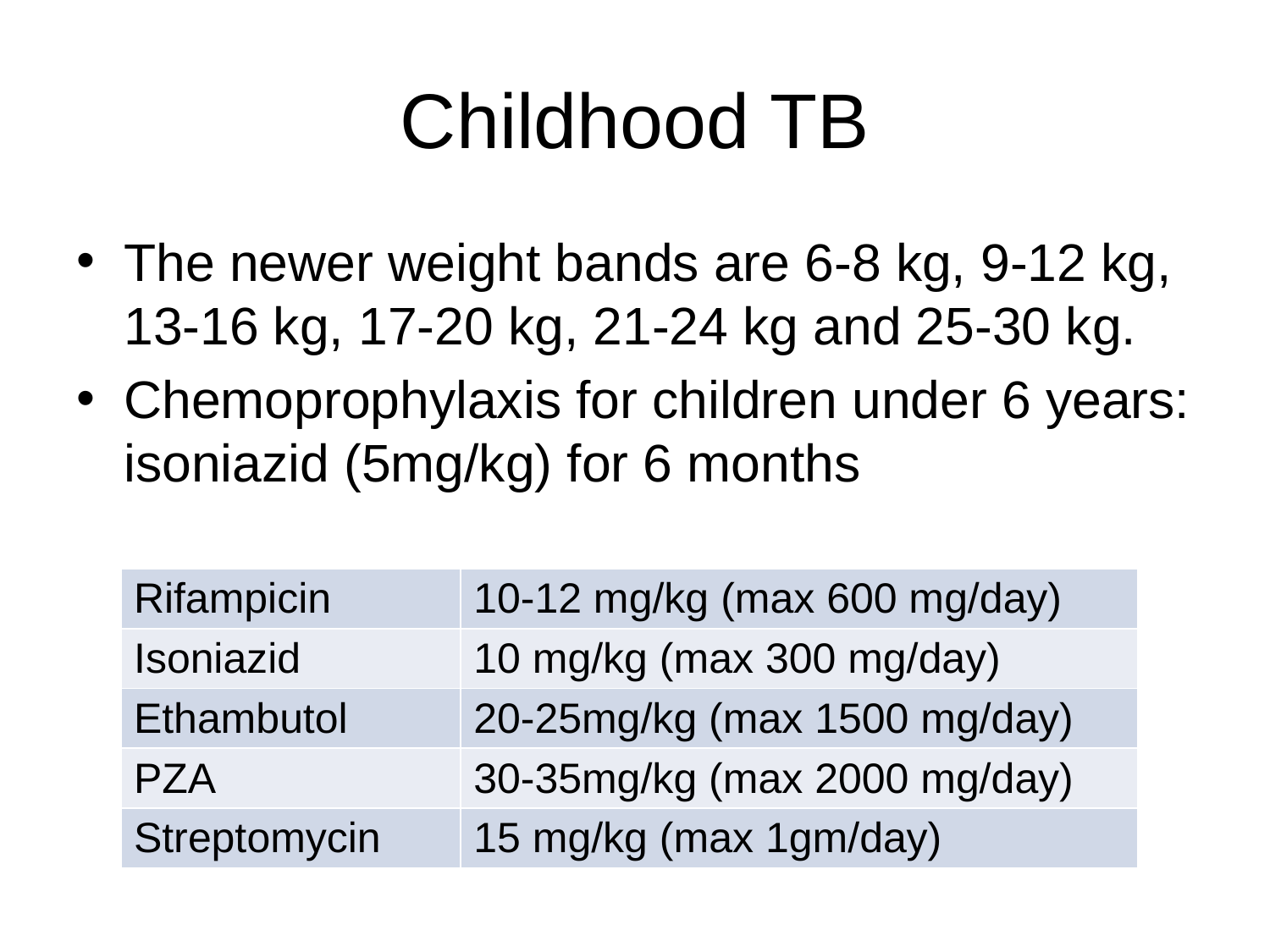

# Childhood TB
The newer weight bands are 6-8 kg, 9-12 kg, 13-16 kg, 17-20 kg, 21-24 kg and 25-30 kg.
Chemoprophylaxis for children under 6 years: isoniazid (5mg/kg) for 6 months
| Rifampicin | 10-12 mg/kg (max 600 mg/day) |
| --- | --- |
| Isoniazid | 10 mg/kg (max 300 mg/day) |
| Ethambutol | 20-25mg/kg (max 1500 mg/day) |
| PZA | 30-35mg/kg (max 2000 mg/day) |
| Streptomycin | 15 mg/kg (max 1gm/day) |